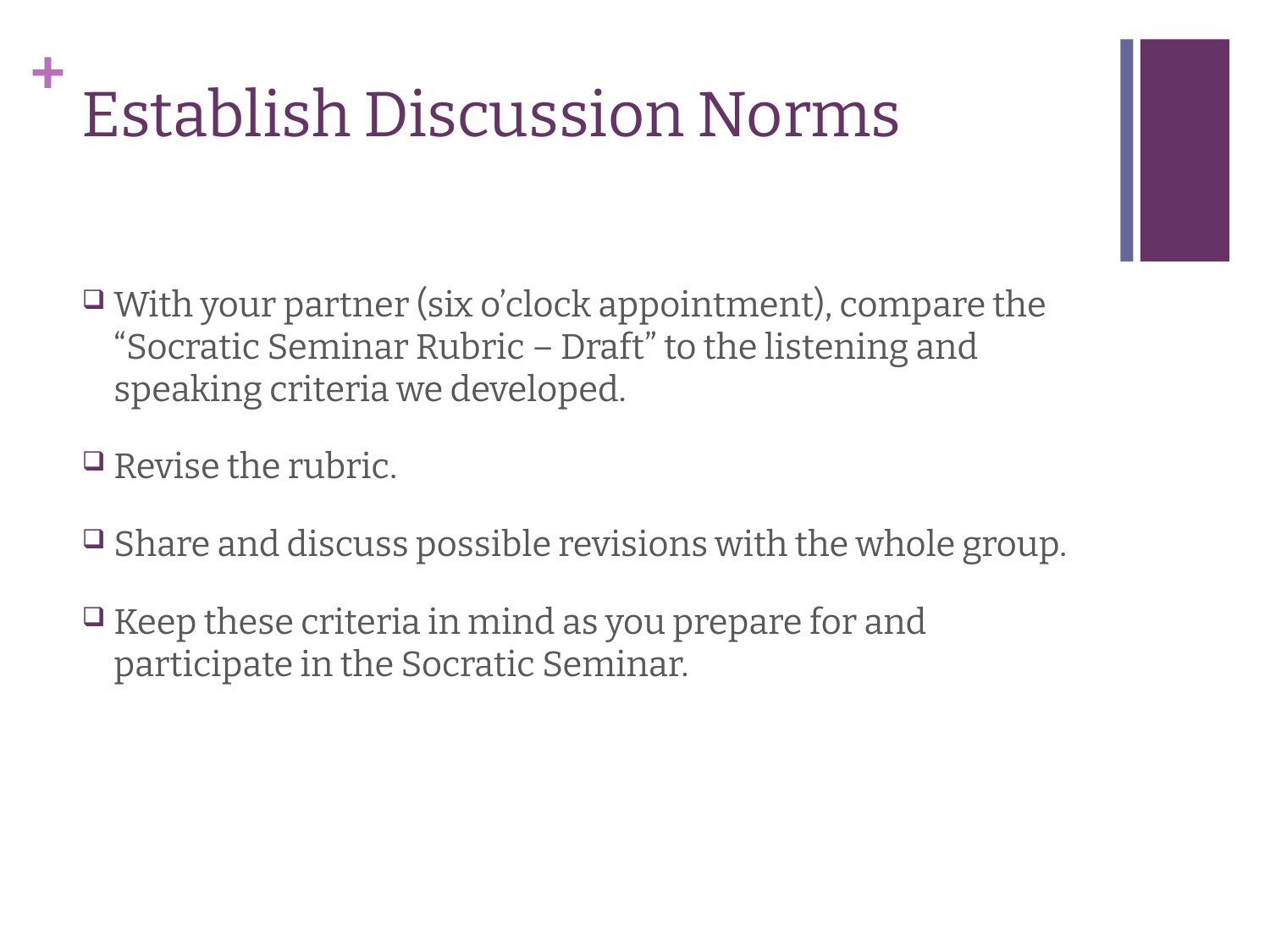

# Establish Discussion Norms
With your partner (six o’clock appointment), compare the “Socratic Seminar Rubric – Draft” to the listening and speaking criteria we developed.
Revise the rubric.
Share and discuss possible revisions with the whole group.
Keep these criteria in mind as you prepare for and participate in the Socratic Seminar.